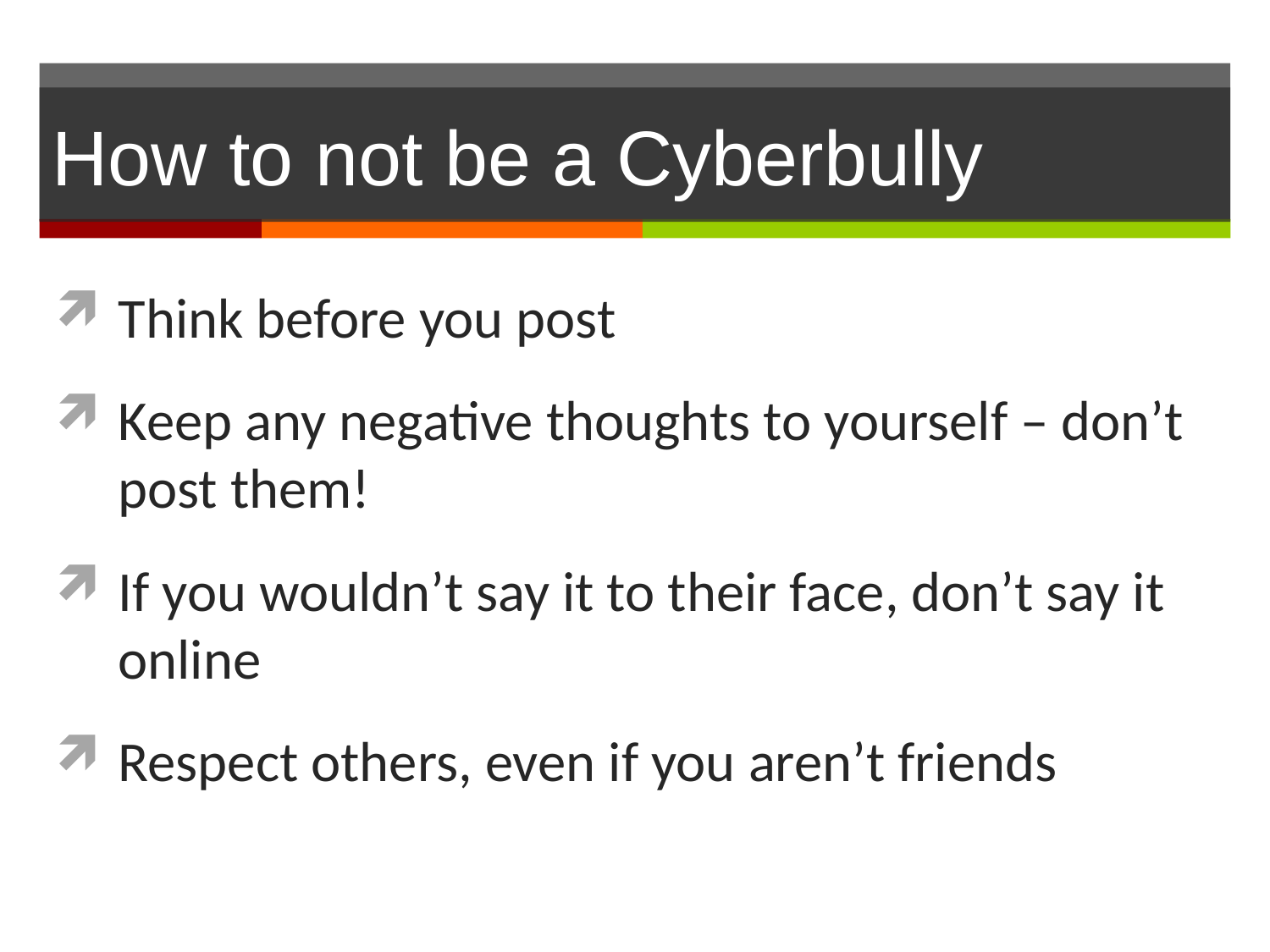

# How to not be a Cyberbully
Think before you post
Keep any negative thoughts to yourself – don’t post them!
If you wouldn’t say it to their face, don’t say it online
Respect others, even if you aren’t friends